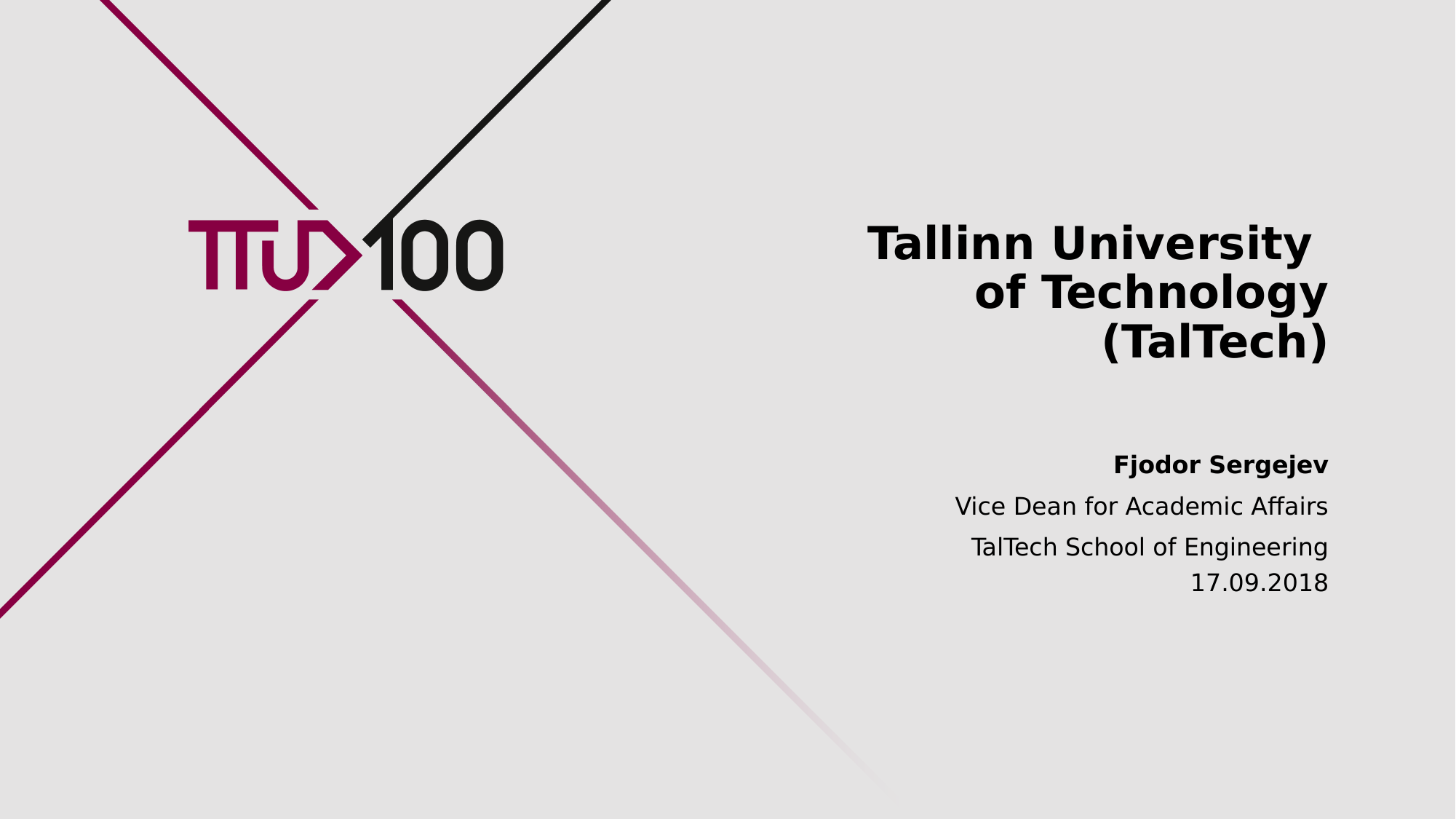

Tallinn University
of Technology
(TalTech)
Fjodor Sergejev
Vice Dean for Academic Affairs
TalTech School of Engineering
17.09.2018